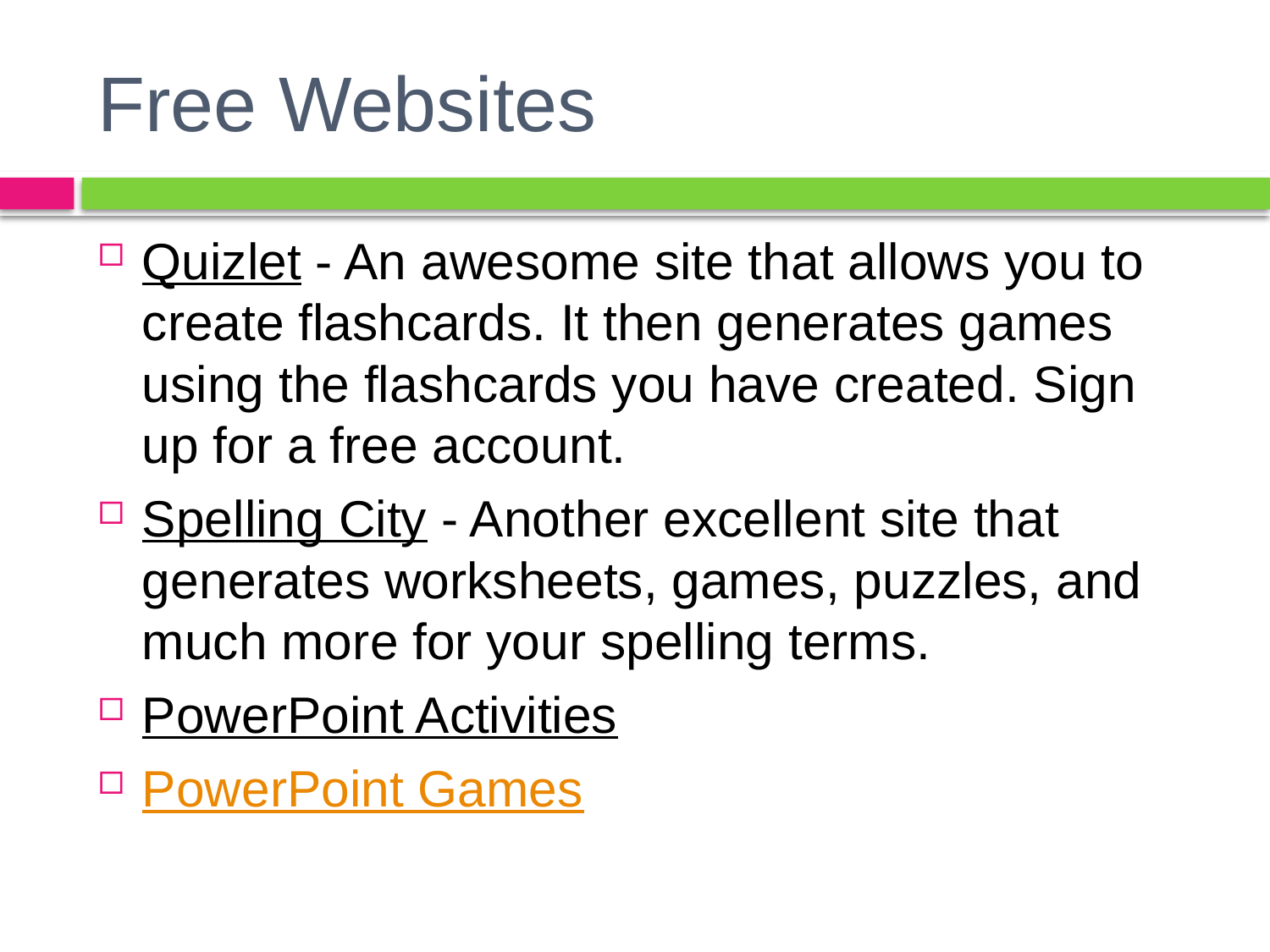

# Free Websites
Quizlet - An awesome site that allows you to create flashcards. It then generates games using the flashcards you have created. Sign up for a free account.
Spelling City - Another excellent site that generates worksheets, games, puzzles, and much more for your spelling terms.
PowerPoint Activities
PowerPoint Games